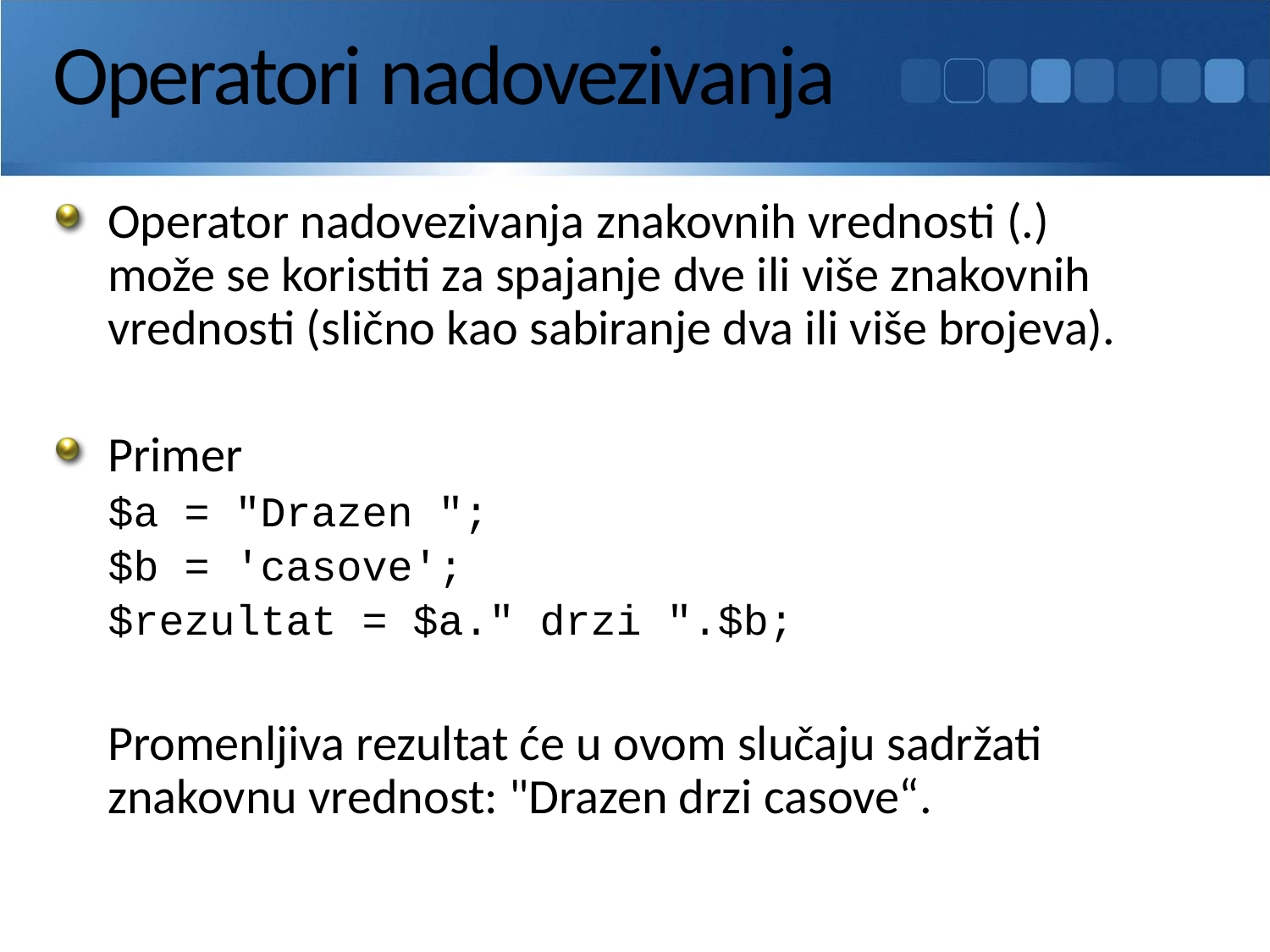

# Operatori nadovezivanja
Operator nadovezivanja znakovnih vrednosti (.)
može se koristiti za spajanje dve ili više znakovnih vrednosti (slično kao sabiranje dva ili više brojeva).

Primer
	$a = "Drazen ";
	$b = 'casove';
	$rezultat = $a." drzi ".$b;

	Promenljiva rezultat će u ovom slučaju sadržati znakovnu vrednost: "Drazen drzi casove“.
Uvod u PHP
82